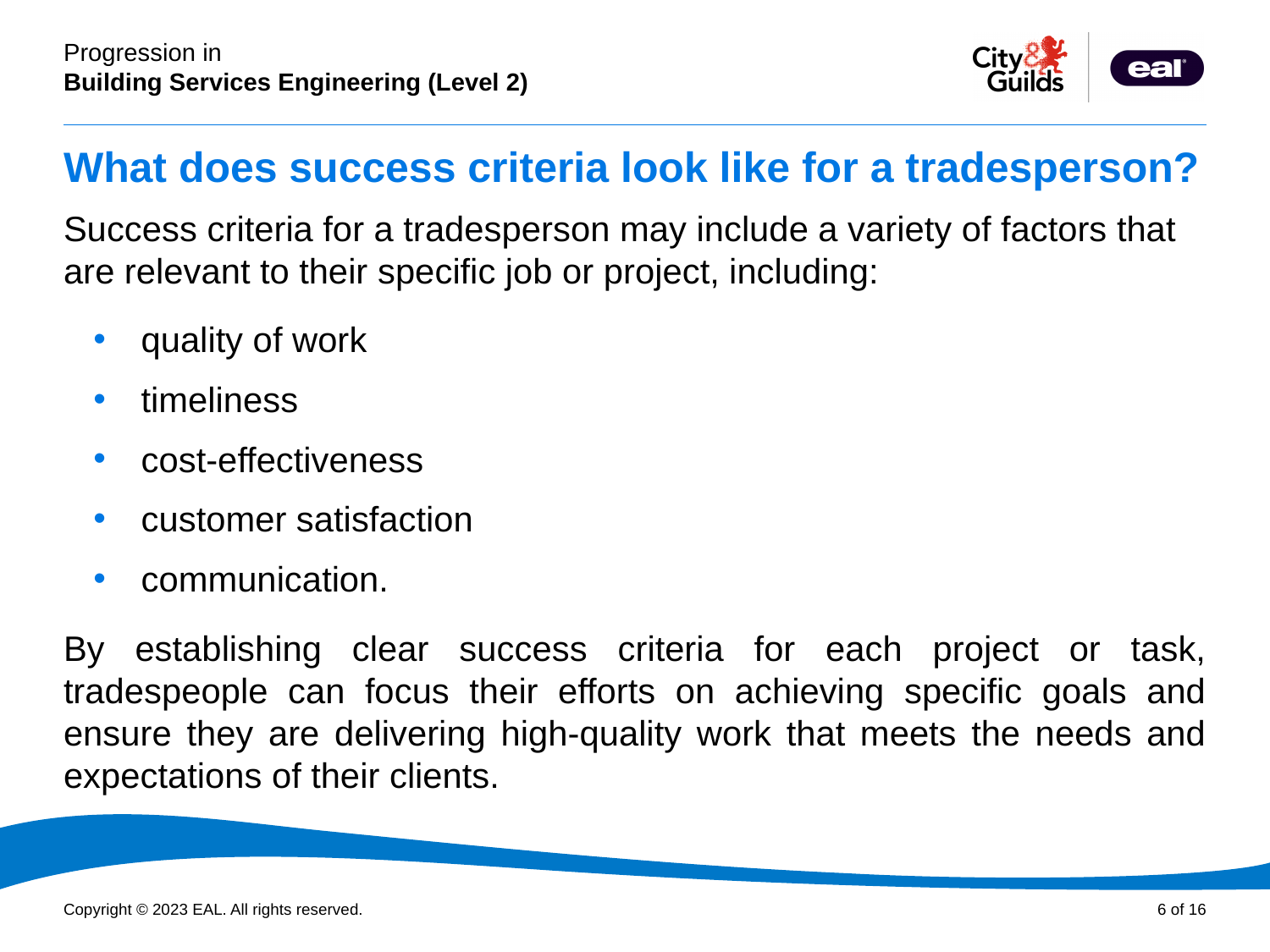

# What does success criteria look like for a tradesperson?
Success criteria for a tradesperson may include a variety of factors that are relevant to their specific job or project, including:
quality of work
timeliness
cost-effectiveness
customer satisfaction
communication.
By establishing clear success criteria for each project or task, tradespeople can focus their efforts on achieving specific goals and ensure they are delivering high-quality work that meets the needs and expectations of their clients.